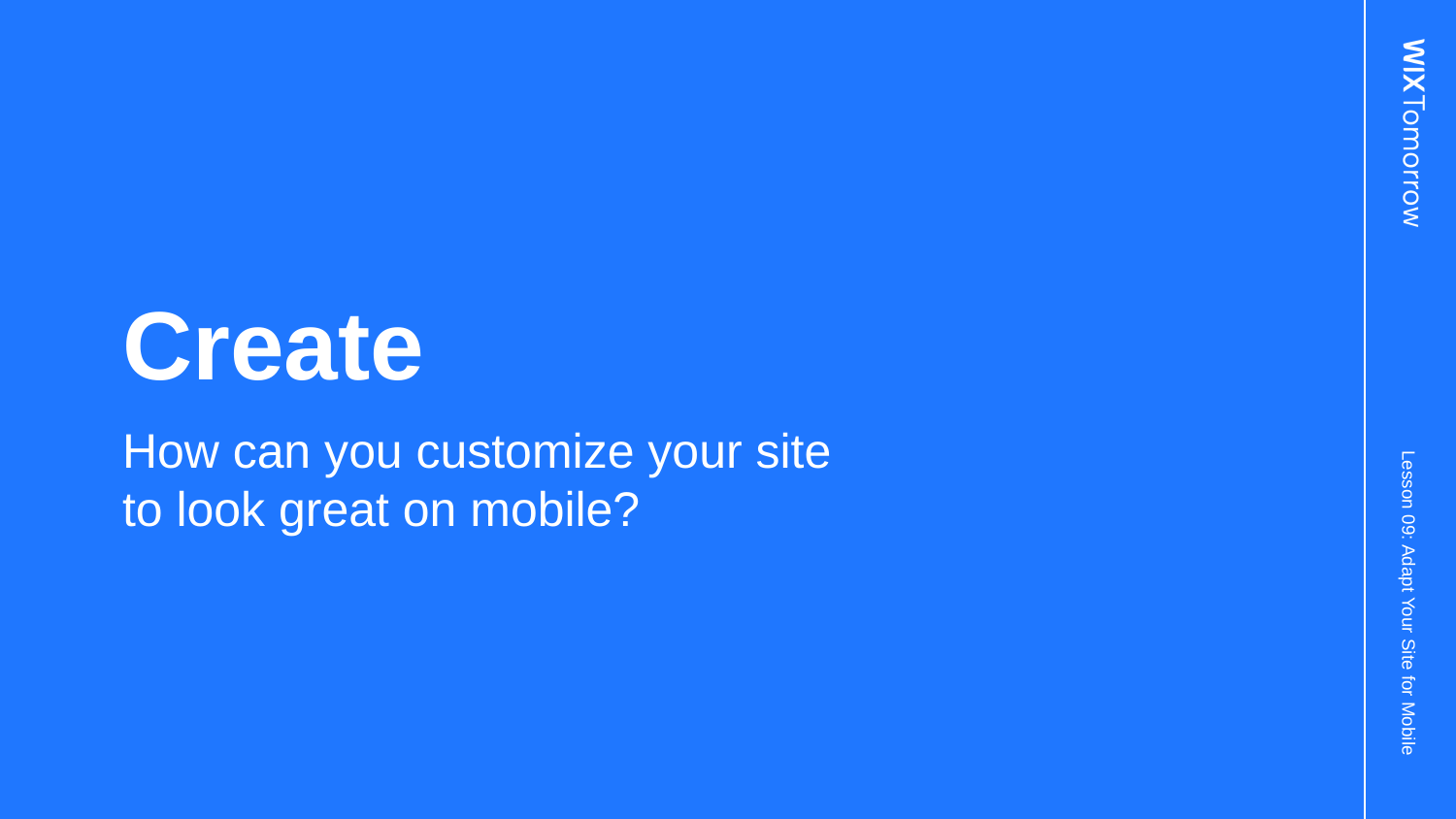

# Create
How can you customize your site to look great on mobile?